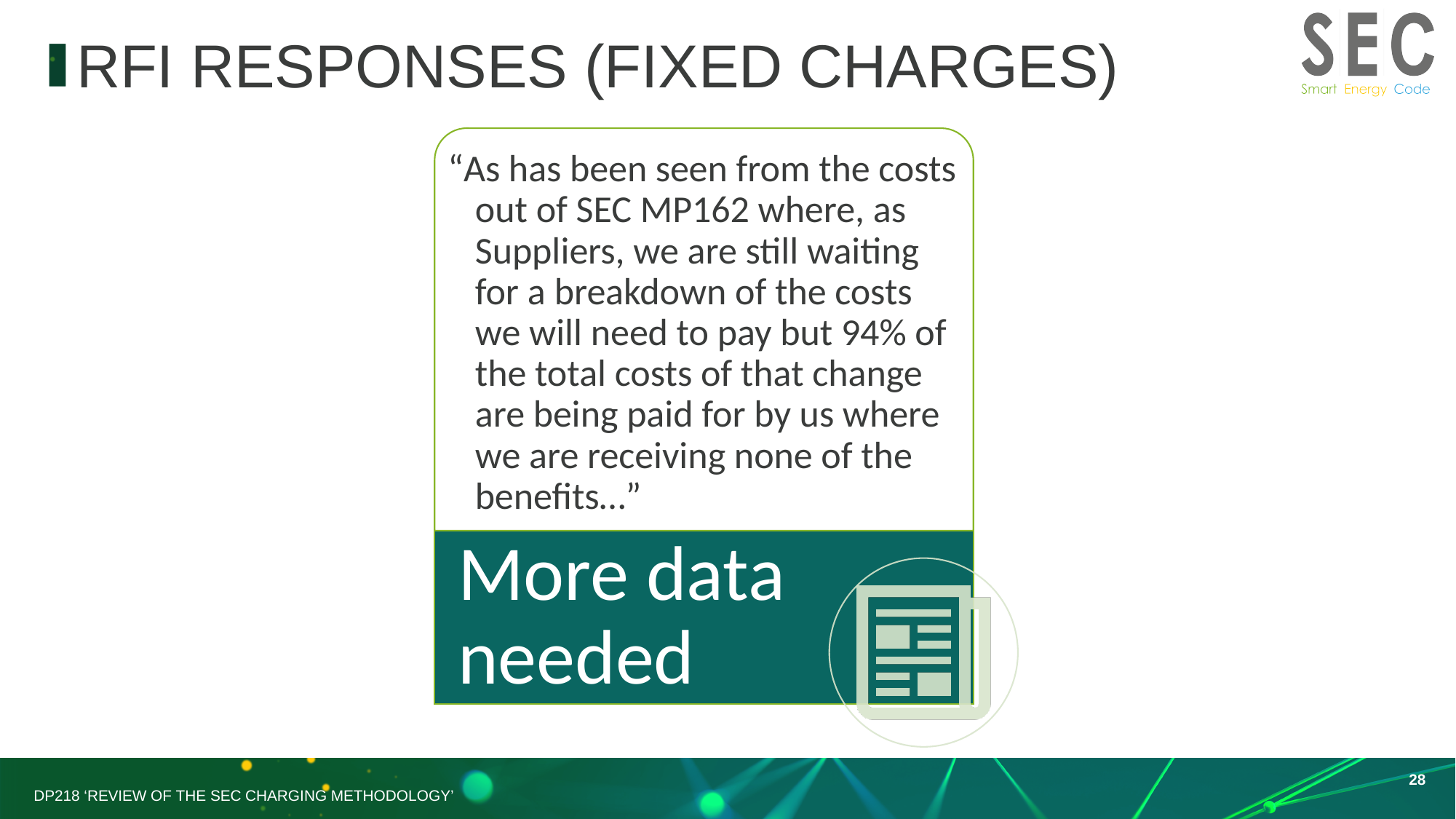

# RFI responses (Fixed Charges)
“As has been seen from the costs out of SEC MP162 where, as Suppliers, we are still waiting for a breakdown of the costs we will need to pay but 94% of the total costs of that change are being paid for by us where we are receiving none of the benefits…”
More data needed
28
DP218 ‘Review of the SEC Charging Methodology’